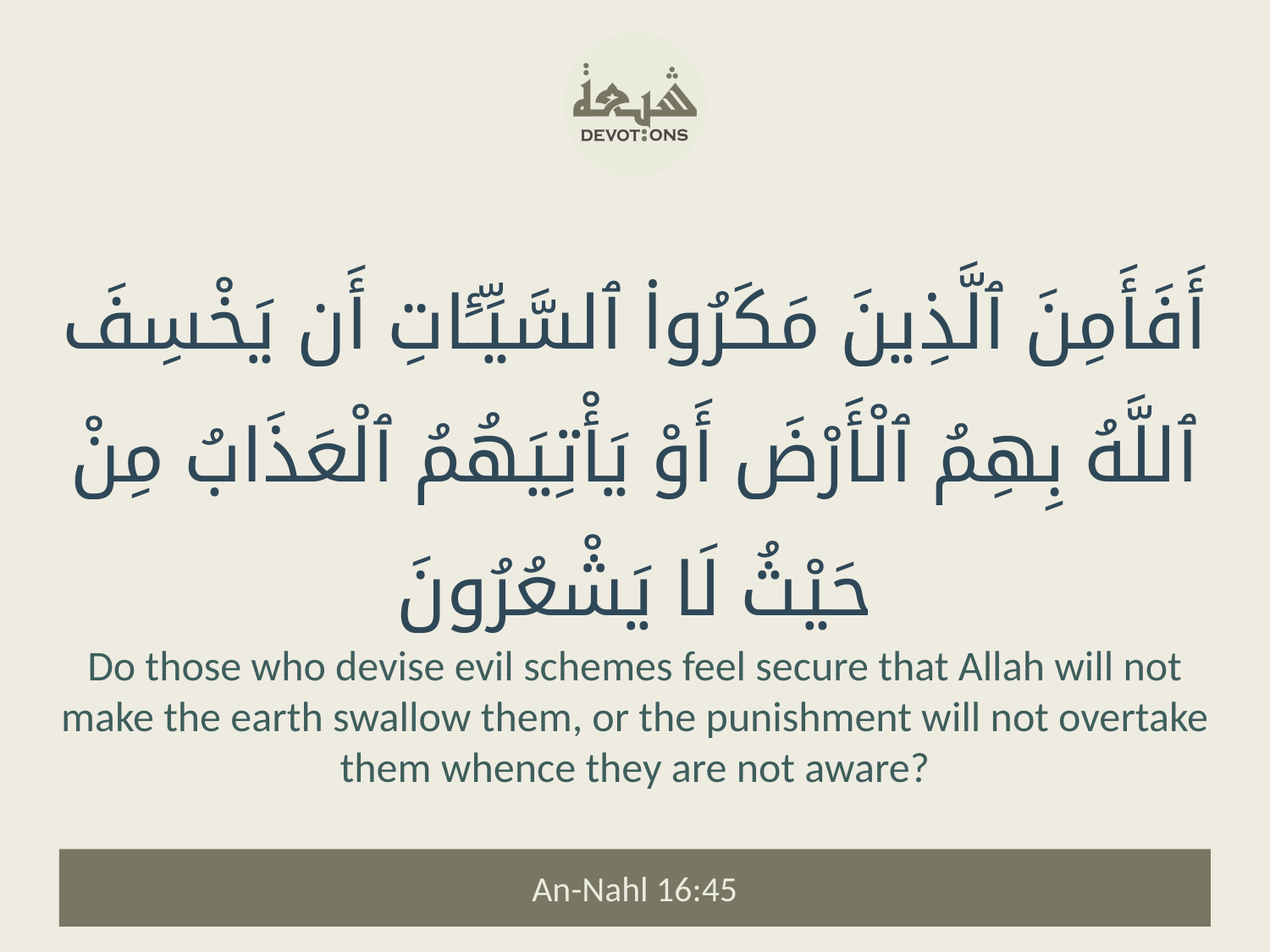

أَفَأَمِنَ ٱلَّذِينَ مَكَرُوا۟ ٱلسَّيِّـَٔاتِ أَن يَخْسِفَ ٱللَّهُ بِهِمُ ٱلْأَرْضَ أَوْ يَأْتِيَهُمُ ٱلْعَذَابُ مِنْ حَيْثُ لَا يَشْعُرُونَ
Do those who devise evil schemes feel secure that Allah will not make the earth swallow them, or the punishment will not overtake them whence they are not aware?
An-Nahl 16:45